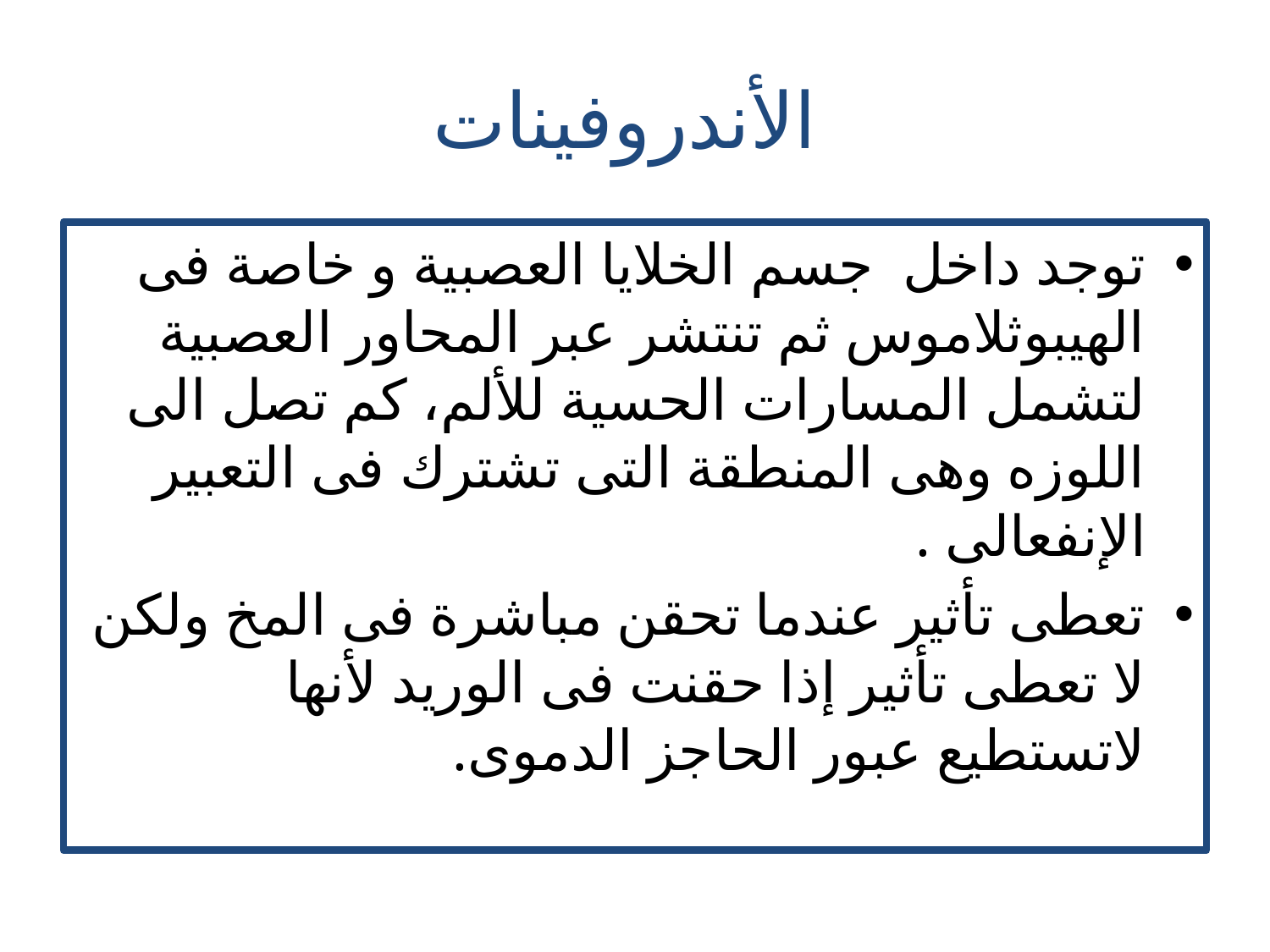

# الأندروفينات
توجد داخل  جسم الخلايا العصبية و خاصة فى الهيبوثلاموس ثم تنتشر عبر المحاور العصبية لتشمل المسارات الحسية للألم، كم تصل الى اللوزه وهى المنطقة التى تشترك فى التعبير الإنفعالى .
تعطى تأثير عندما تحقن مباشرة فى المخ ولكن لا تعطى تأثير إذا حقنت فى الوريد لأنها لاتستطيع عبور الحاجز الدموى.